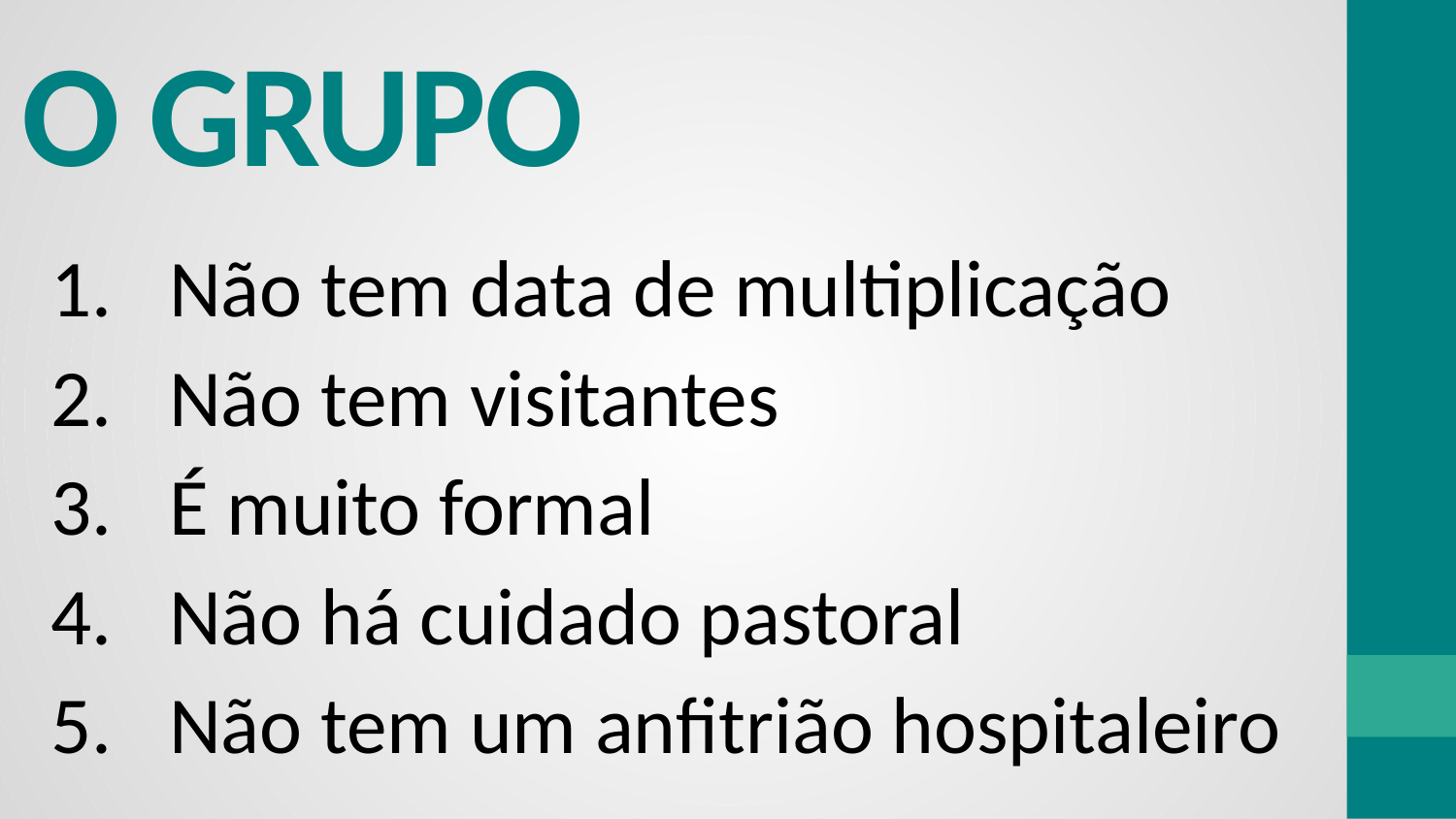

# O GRUPO
Não tem data de multiplicação
Não tem visitantes
É muito formal
Não há cuidado pastoral
Não tem um anfitrião hospitaleiro